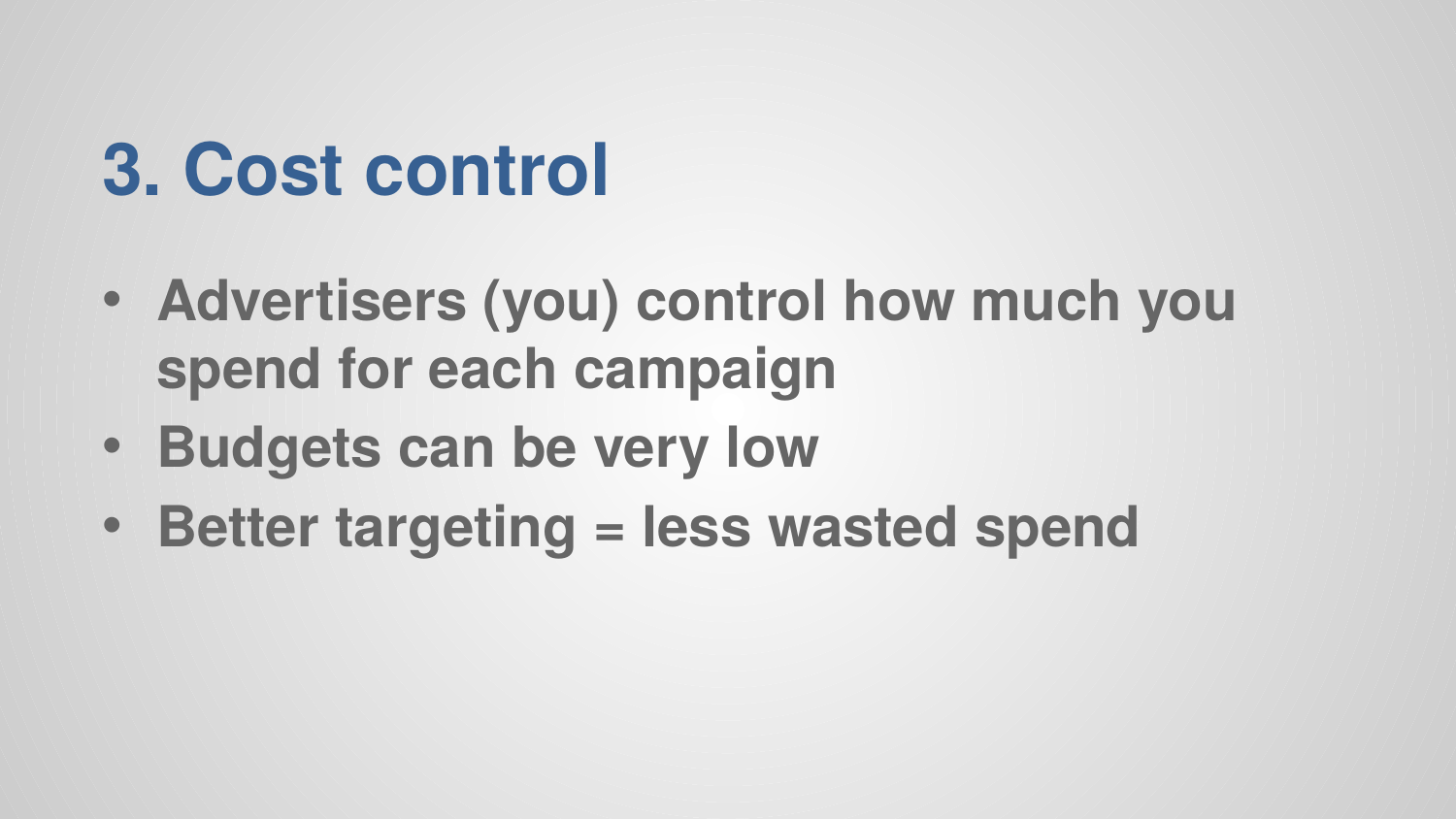

# 3. Cost control
Advertisers (you) control how much you spend for each campaign
Budgets can be very low
Better targeting = less wasted spend